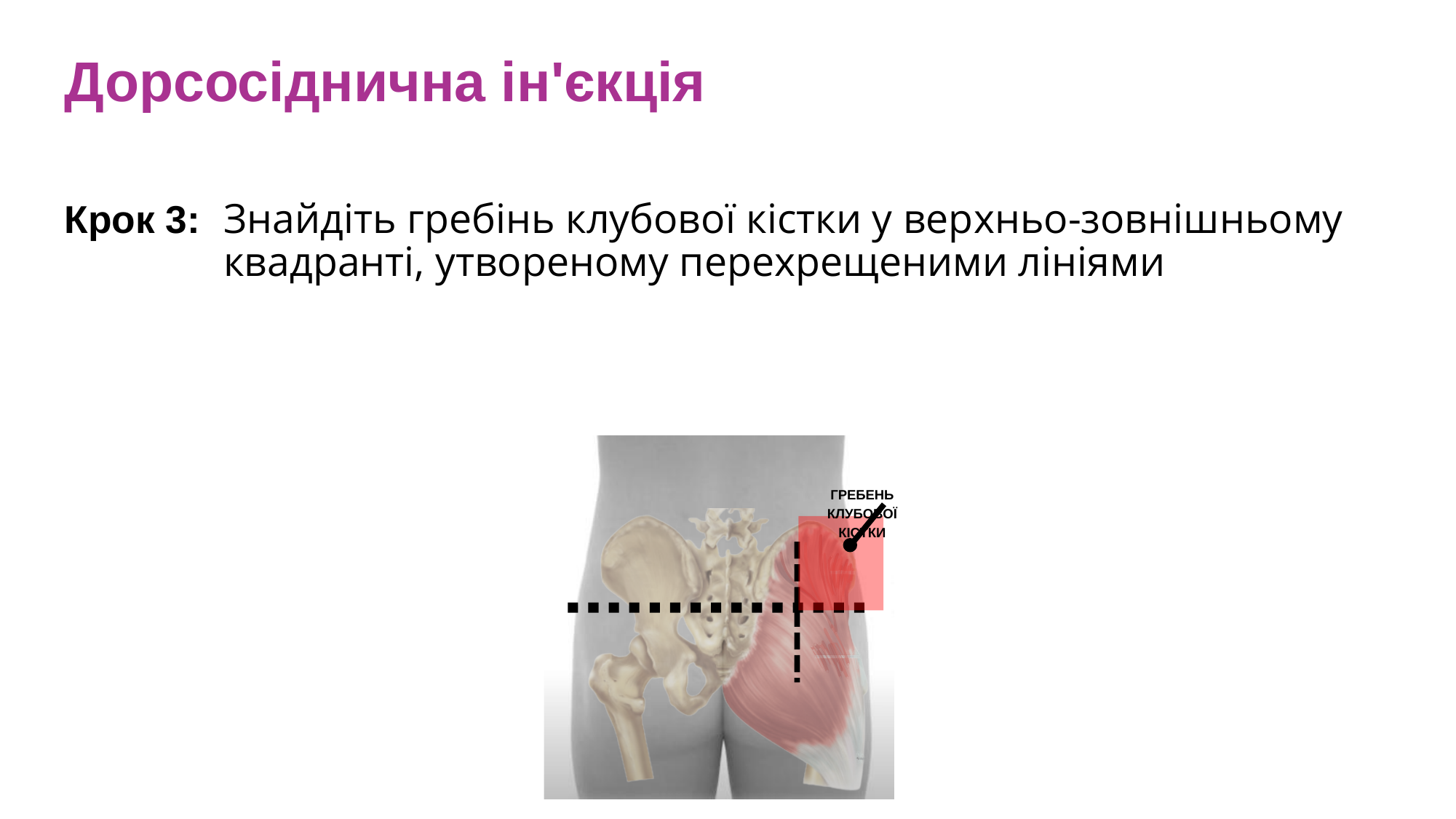

Дорсосіднична ін'єкція
Крок 3:
Знайдіть гребінь клубової кістки у верхньо-зовнішньому квадранті, утвореному перехрещеними лініями

ГРЕБЕНЬ КЛУБОВОЇ КІСТКИ